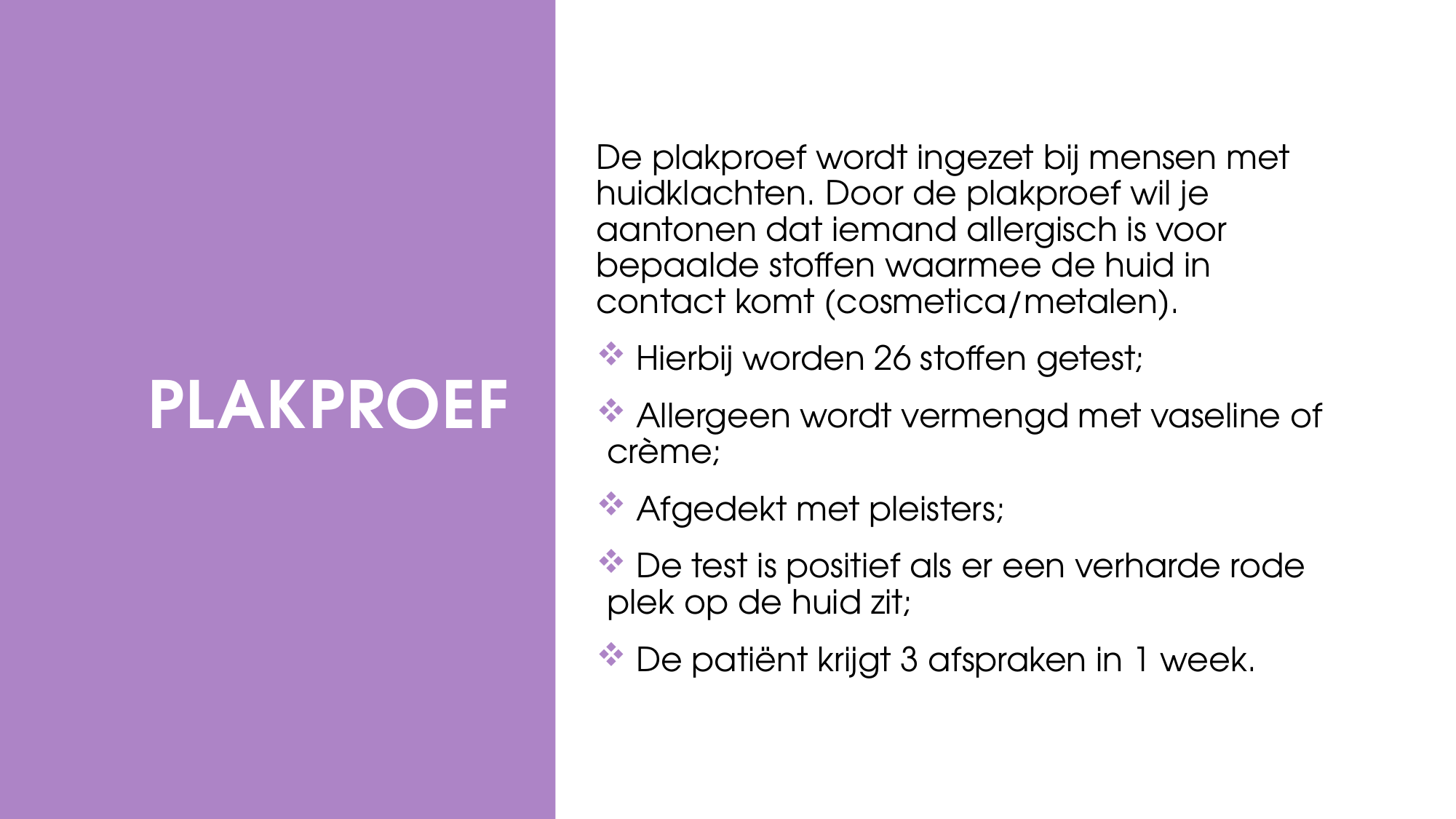

# plakproef
De plakproef wordt ingezet bij mensen met huidklachten. Door de plakproef wil je aantonen dat iemand allergisch is voor bepaalde stoffen waarmee de huid in contact komt (cosmetica/metalen).
 Hierbij worden 26 stoffen getest;
 Allergeen wordt vermengd met vaseline of crème;
 Afgedekt met pleisters;
 De test is positief als er een verharde rode plek op de huid zit;
 De patiënt krijgt 3 afspraken in 1 week.